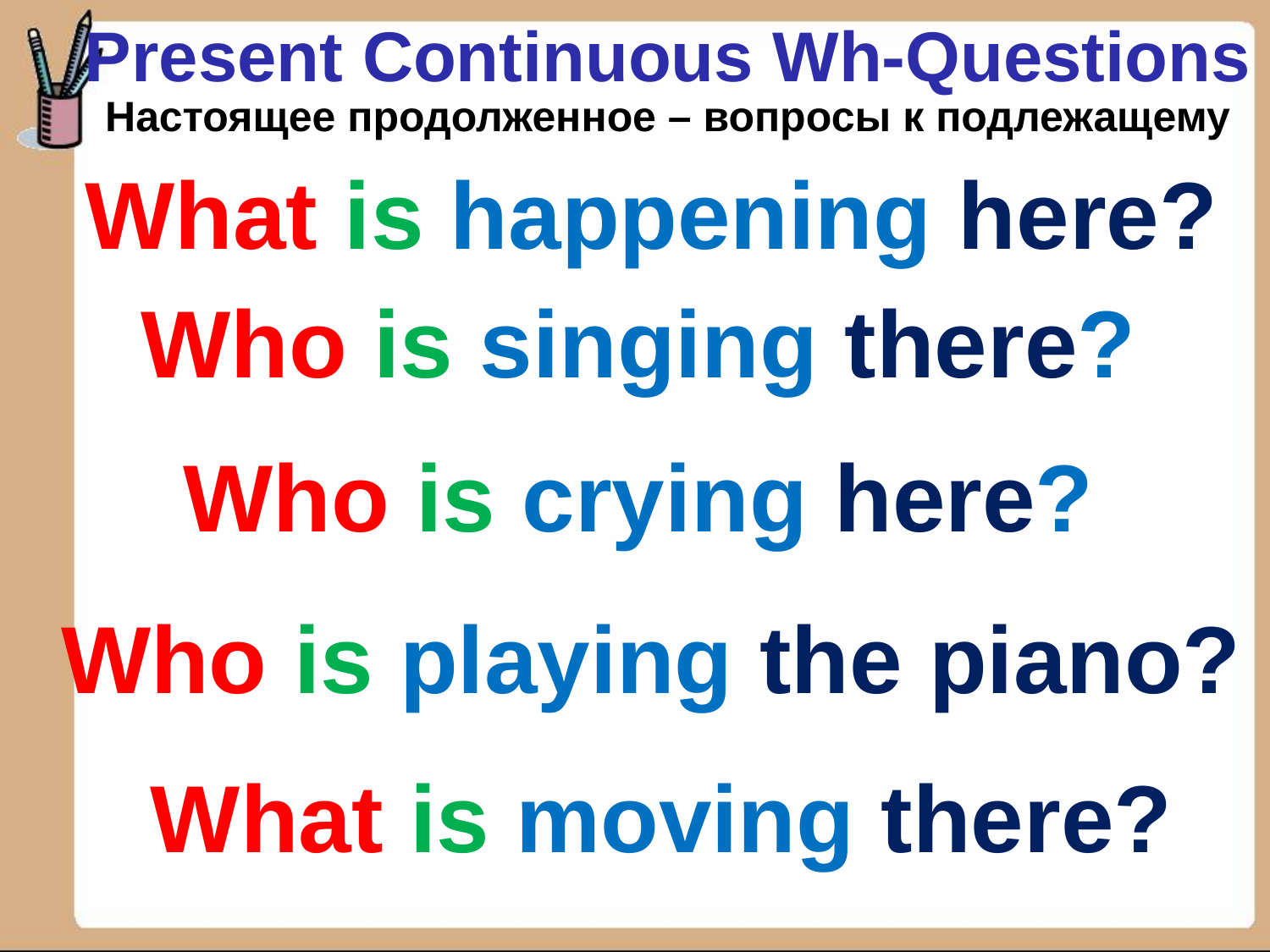

Present Continuous Wh-Questions
Настоящее продолженное – вопросы к подлежащему
What is happening here?
Who is singing there?
Who is crying here?
Who is playing the piano?
What is moving there?